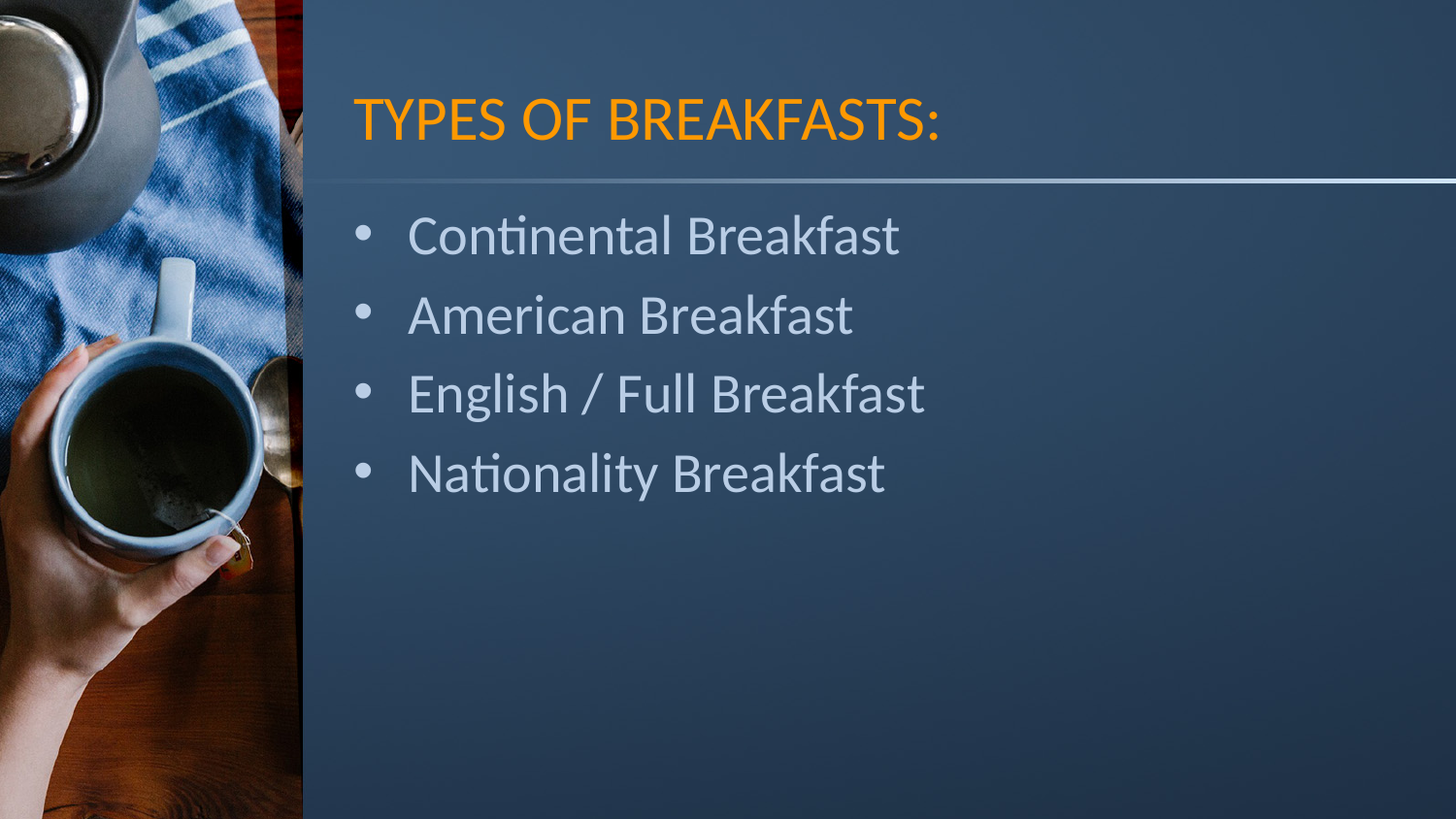

# TYPES OF BREAKFASTS:
Continental Breakfast
American Breakfast
English / Full Breakfast
Nationality Breakfast